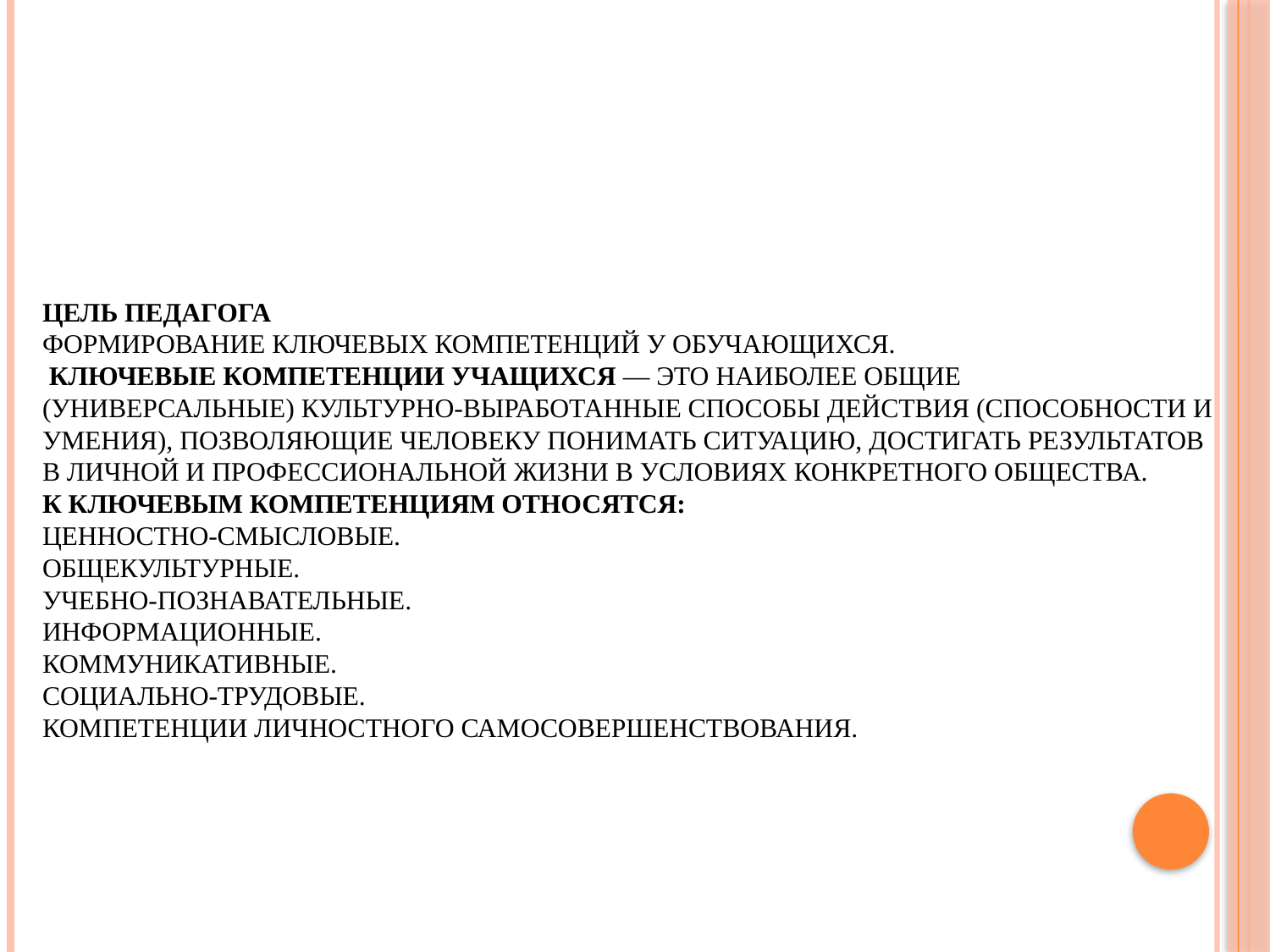

# Цель педагога Формирование ключевых компетенций у обучающихся. Ключевые компетенции учащихся — это наиболее общие (универсальные) культурно-выработанные способы действия (способности и умения), позволяющие человеку понимать ситуацию, достигать результатов в личной и профессиональной жизни в условиях конкретного общества. К ключевым компетенциям относятся: Ценностно-смысловые. Общекультурные. Учебно-познавательные. Информационные. Коммуникативные. Социально-трудовые. Компетенции личностного самосовершенствования.